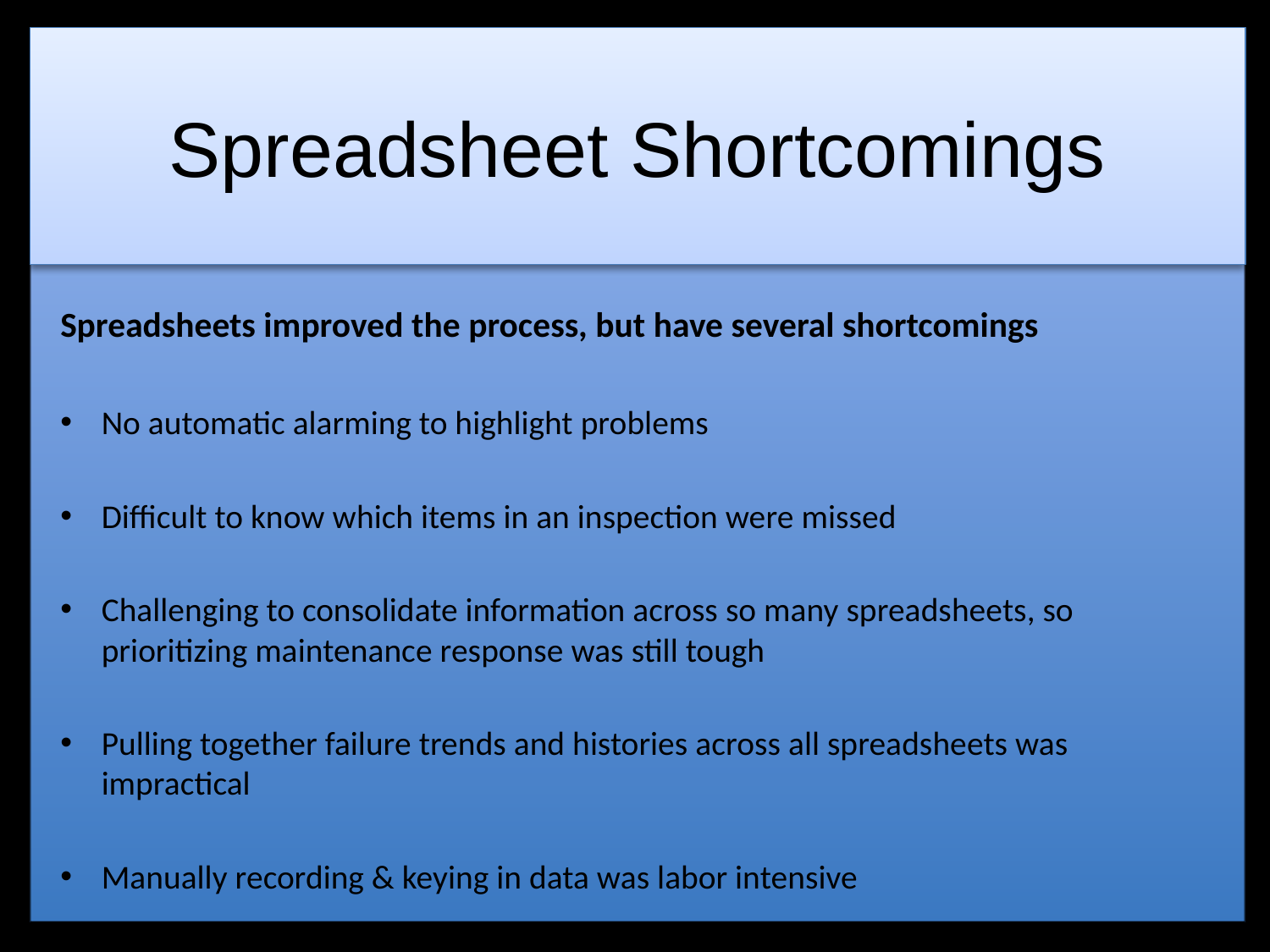

# Spreadsheet Shortcomings
Spreadsheets improved the process, but have several shortcomings

No automatic alarming to highlight problems

Difficult to know which items in an inspection were missed

Challenging to consolidate information across so many spreadsheets, so prioritizing maintenance response was still tough

Pulling together failure trends and histories across all spreadsheets was impractical

Manually recording & keying in data was labor intensive